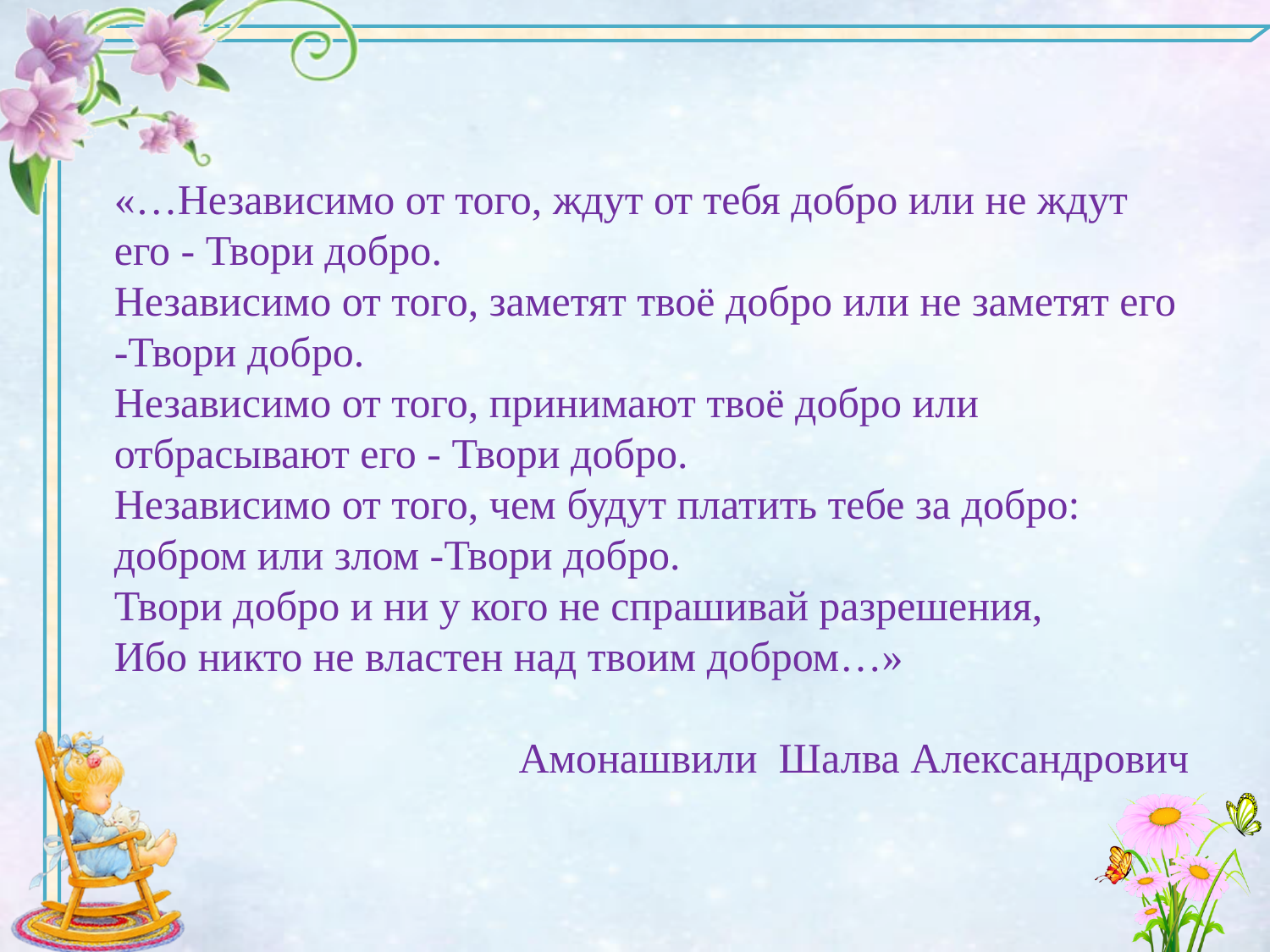

«…Независимо от того, ждут от тебя добро или не ждут его - Твори добро.
Независимо от того, заметят твоё добро или не заметят его -Твори добро.
Независимо от того, принимают твоё добро или отбрасывают его - Твори добро.
Независимо от того, чем будут платить тебе за добро: добром или злом -Твори добро.
Твори добро и ни у кого не спрашивай разрешения,
Ибо никто не властен над твоим добром…»

Амонашвили  Шалва Александрович